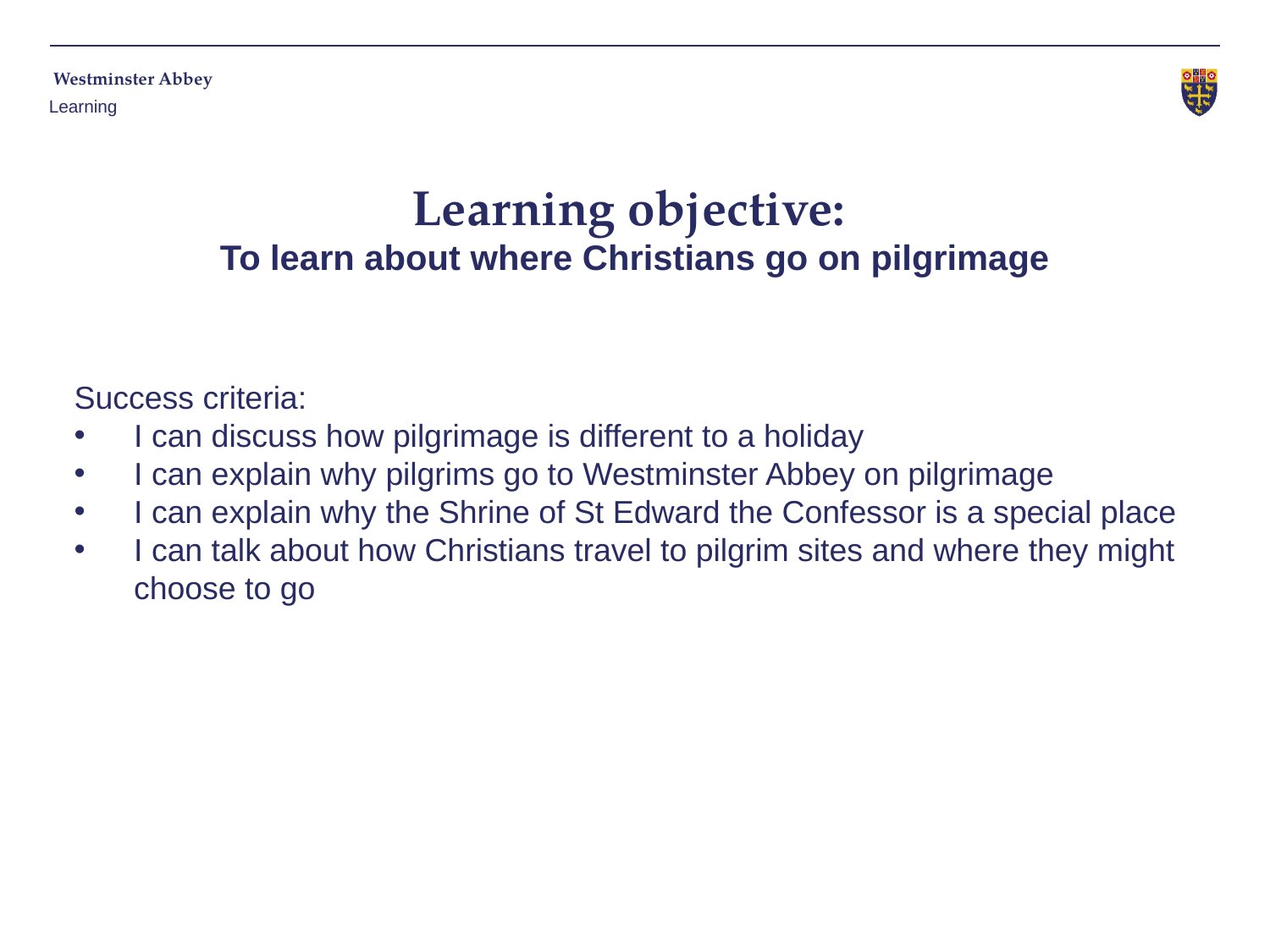

Learning
Learning objective:
To learn about where Christians go on pilgrimage
Success criteria:
I can discuss how pilgrimage is different to a holiday
I can explain why pilgrims go to Westminster Abbey on pilgrimage
I can explain why the Shrine of St Edward the Confessor is a special place
I can talk about how Christians travel to pilgrim sites and where they might choose to go